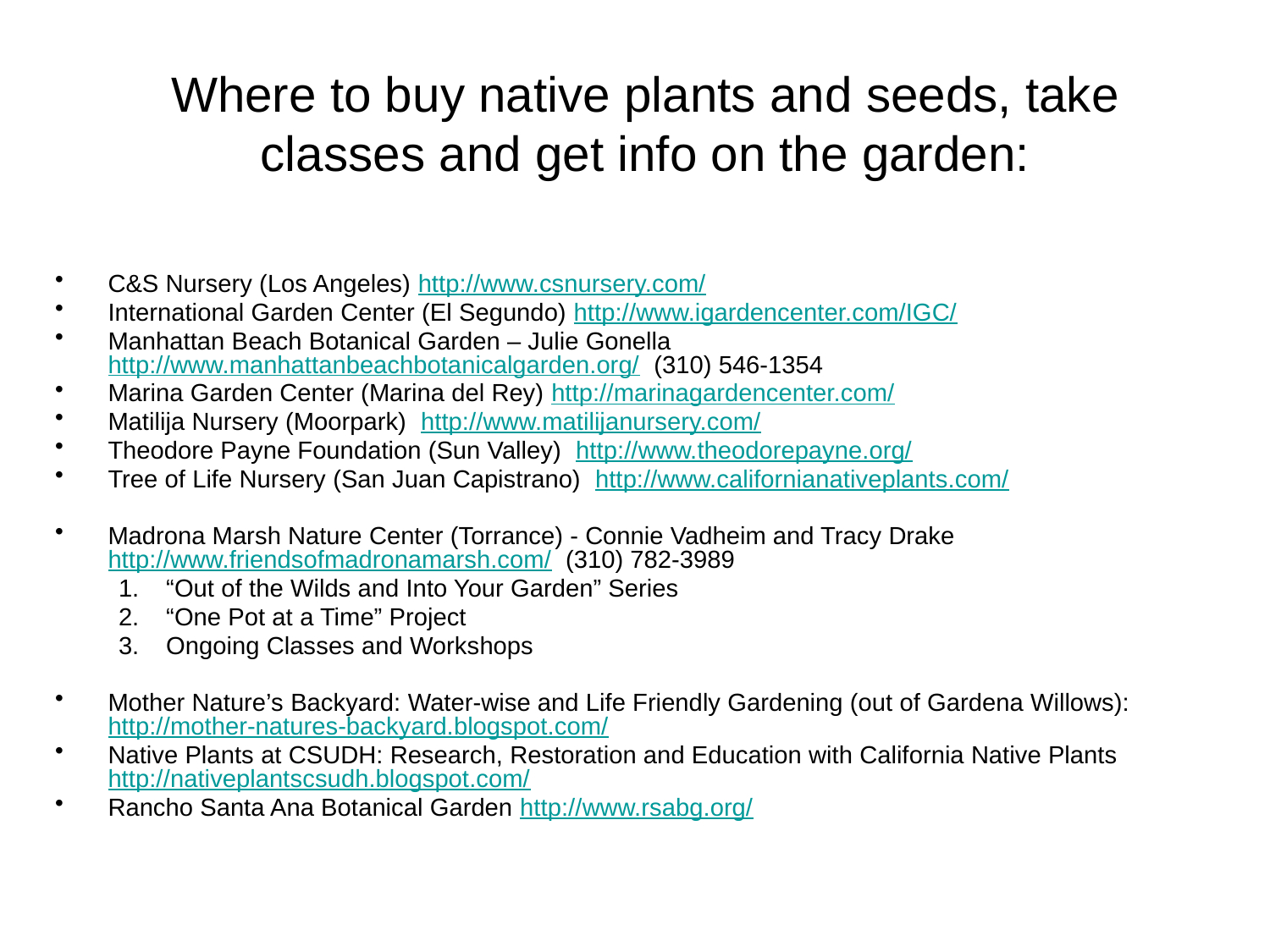

# Where to buy native plants and seeds, take classes and get info on the garden:

C&S Nursery (Los Angeles) http://www.csnursery.com/
International Garden Center (El Segundo) http://www.igardencenter.com/IGC/
Manhattan Beach Botanical Garden – Julie Gonella http://www.manhattanbeachbotanicalgarden.org/  (310) 546-1354
Marina Garden Center (Marina del Rey) http://marinagardencenter.com/
Matilija Nursery (Moorpark)  http://www.matilijanursery.com/
Theodore Payne Foundation (Sun Valley)  http://www.theodorepayne.org/
Tree of Life Nursery (San Juan Capistrano)  http://www.californianativeplants.com/

Madrona Marsh Nature Center (Torrance) - Connie Vadheim and Tracy Drake http://www.friendsofmadronamarsh.com/  (310) 782-3989
“Out of the Wilds and Into Your Garden” Series
“One Pot at a Time” Project
Ongoing Classes and Workshops

Mother Nature’s Backyard: Water-wise and Life Friendly Gardening (out of Gardena Willows):  http://mother-natures-backyard.blogspot.com/
Native Plants at CSUDH: Research, Restoration and Education with California Native Plants  http://nativeplantscsudh.blogspot.com/
Rancho Santa Ana Botanical Garden http://www.rsabg.org/